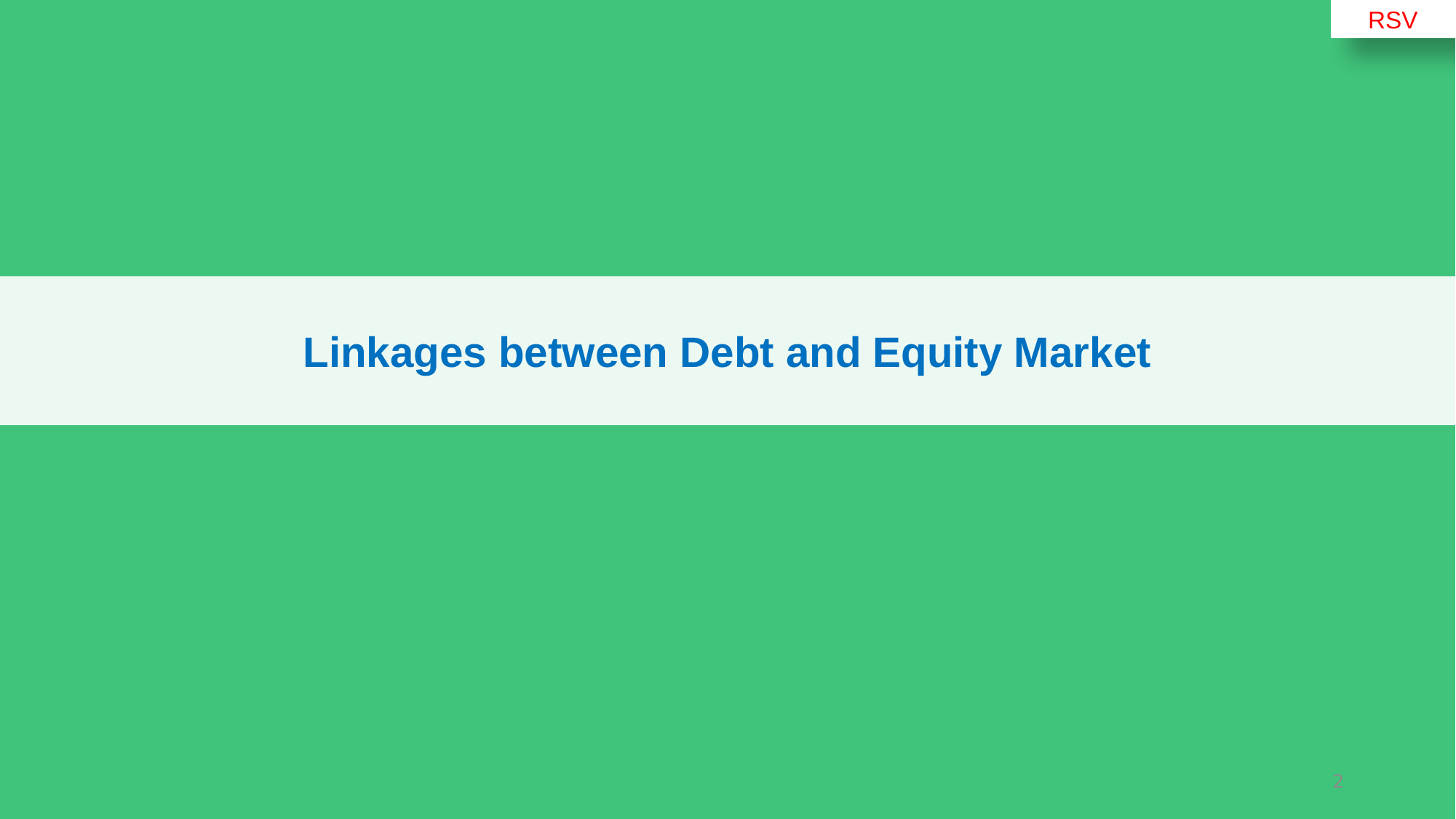

RSV
Linkages between Debt and Equity Market
2